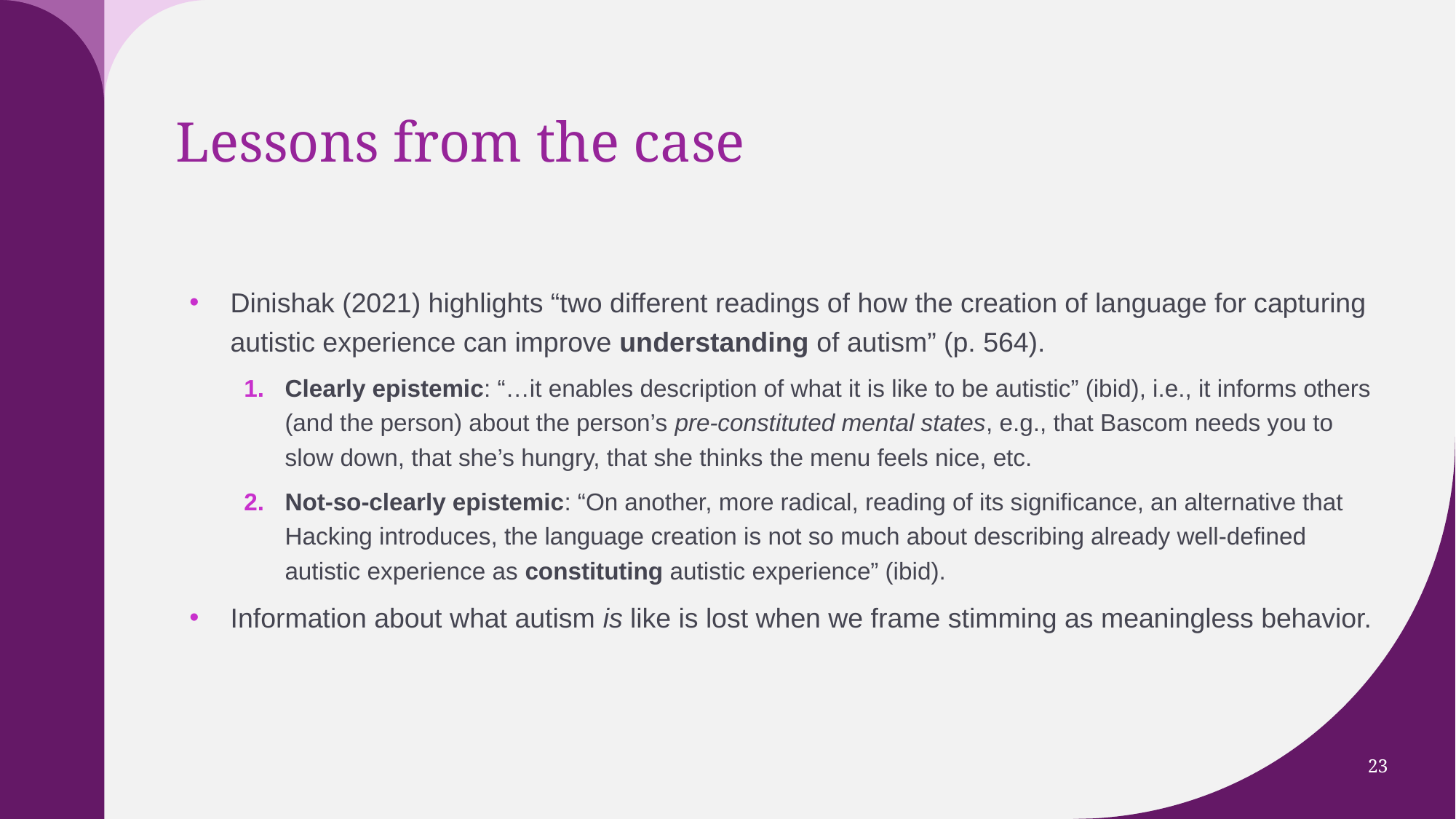

# Lessons from the case
Dinishak (2021) highlights “two different readings of how the creation of language for capturing autistic experience can improve understanding of autism” (p. 564).
Clearly epistemic: “…it enables description of what it is like to be autistic” (ibid), i.e., it informs others (and the person) about the person’s pre-constituted mental states, e.g., that Bascom needs you to slow down, that she’s hungry, that she thinks the menu feels nice, etc.
Not-so-clearly epistemic: “On another, more radical, reading of its significance, an alternative that Hacking introduces, the language creation is not so much about describing already well-defined autistic experience as constituting autistic experience” (ibid).
Information about what autism is like is lost when we frame stimming as meaningless behavior.
23